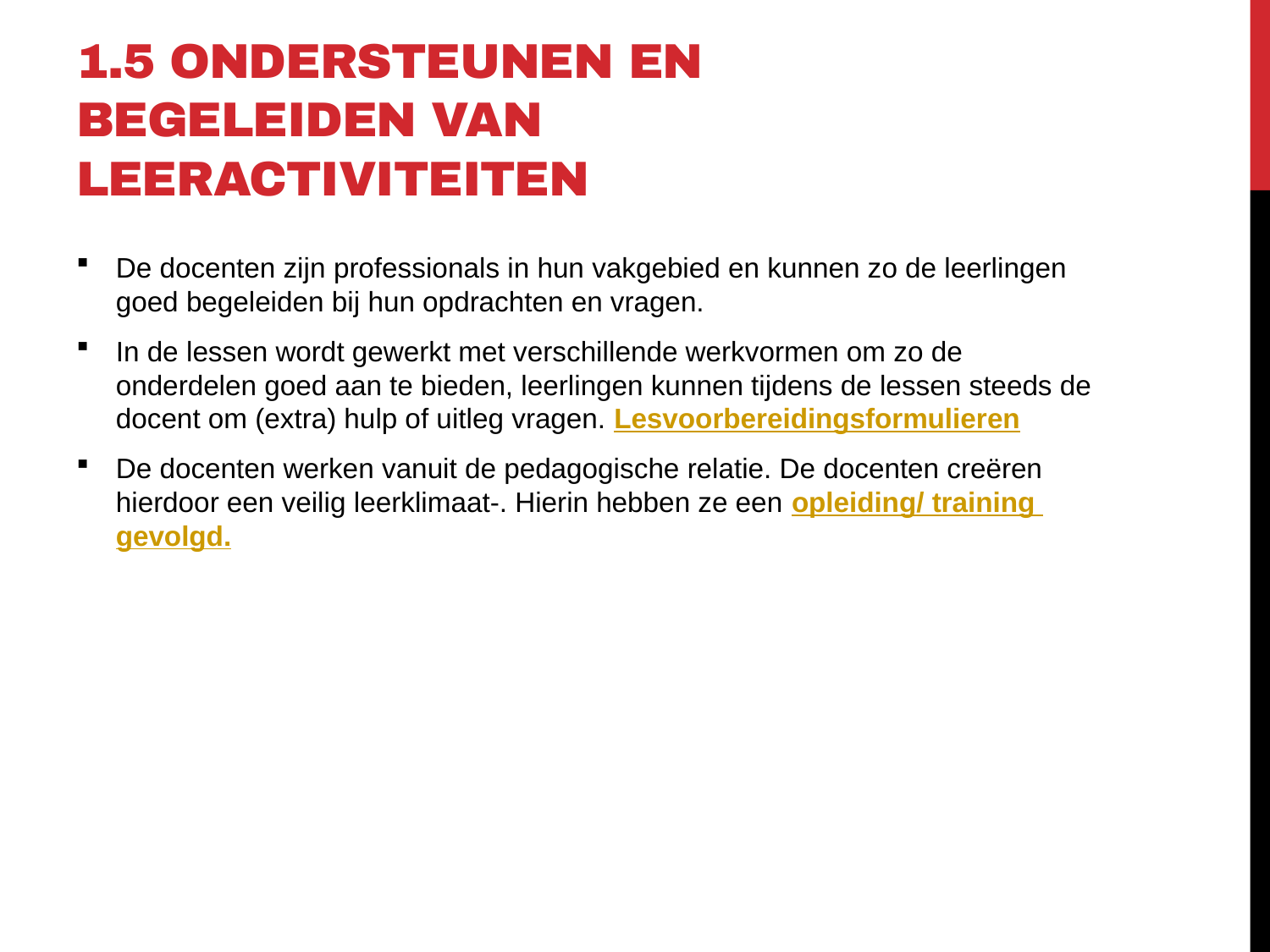

# 1.5 Ondersteunen en begeleiden van leeractiviteiten
De docenten zijn professionals in hun vakgebied en kunnen zo de leerlingen goed begeleiden bij hun opdrachten en vragen.
In de lessen wordt gewerkt met verschillende werkvormen om zo de onderdelen goed aan te bieden, leerlingen kunnen tijdens de lessen steeds de docent om (extra) hulp of uitleg vragen. Lesvoorbereidingsformulieren
De docenten werken vanuit de pedagogische relatie. De docenten creëren hierdoor een veilig leerklimaat-. Hierin hebben ze een opleiding/ training gevolgd.